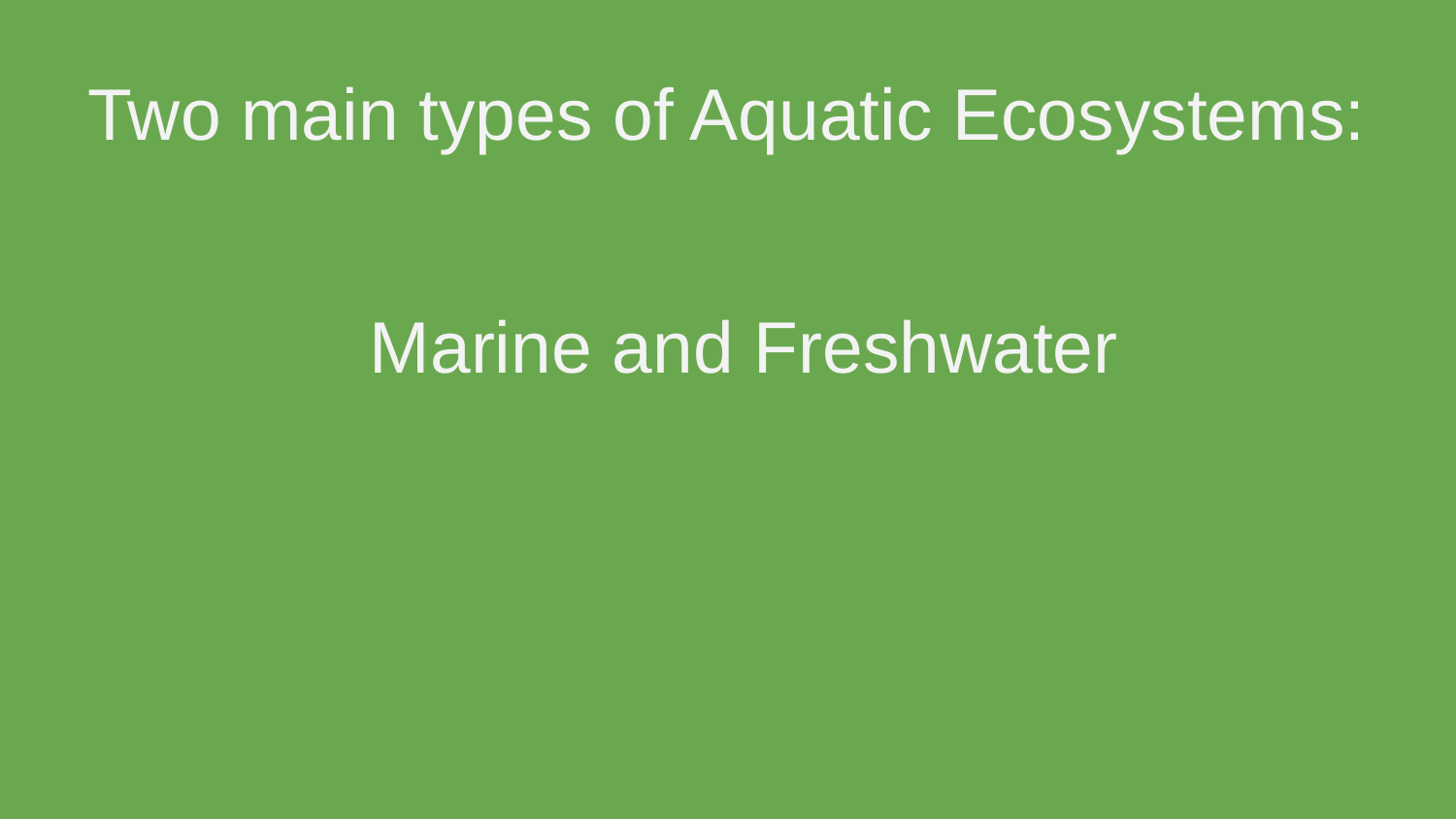

# Two main types of Aquatic Ecosystems:

Marine and Freshwater